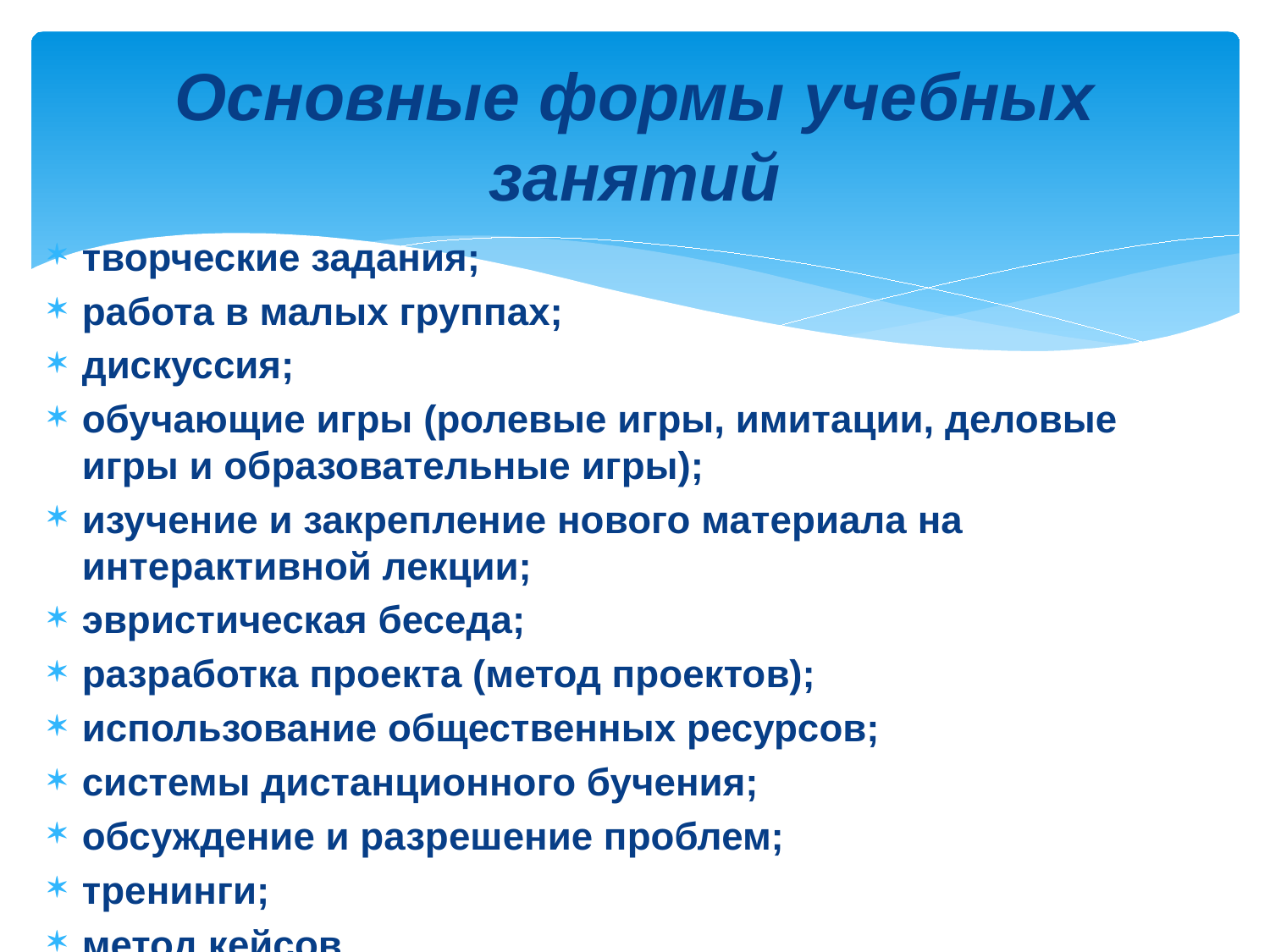

# Основные формы учебных занятий
творческие задания;
работа в малых группах;
дискуссия;
обучающие игры (ролевые игры, имитации, деловые игры и образовательные игры);
изучение и закрепление нового материала на интерактивной лекции;
эвристическая беседа;
разработка проекта (метод проектов);
использование общественных ресурсов;
системы дистанционного бучения;
обсуждение и разрешение проблем;
тренинги;
метод кейсов.